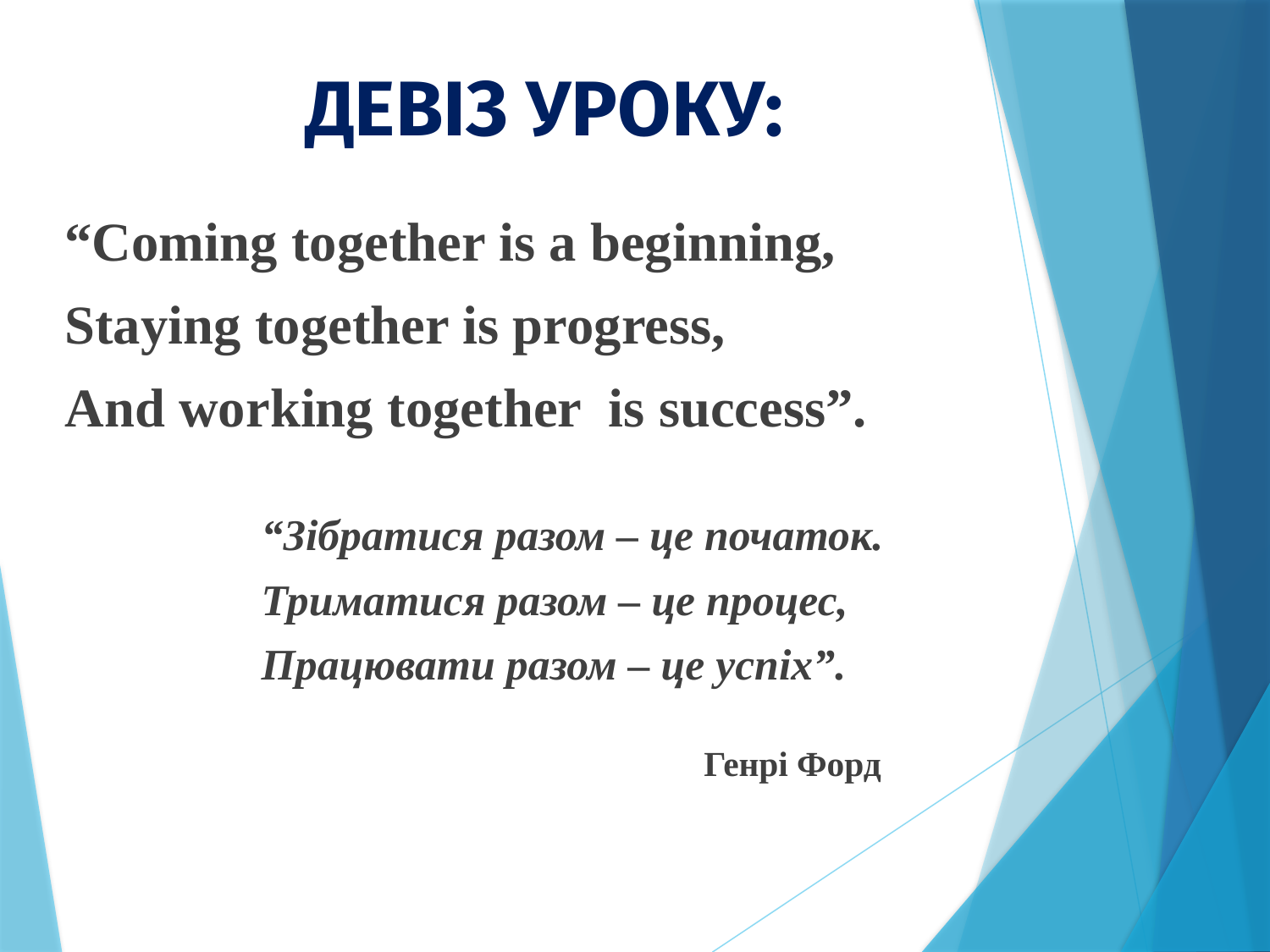

# ДЕВІЗ УРОКУ:
“Coming together is a beginning,
Staying together is progress,
And working together  is success”.
“Зібратися разом – це початок.
Триматися разом – це процес,
Працювати разом – це успіх”.

                                                   Генрі Форд